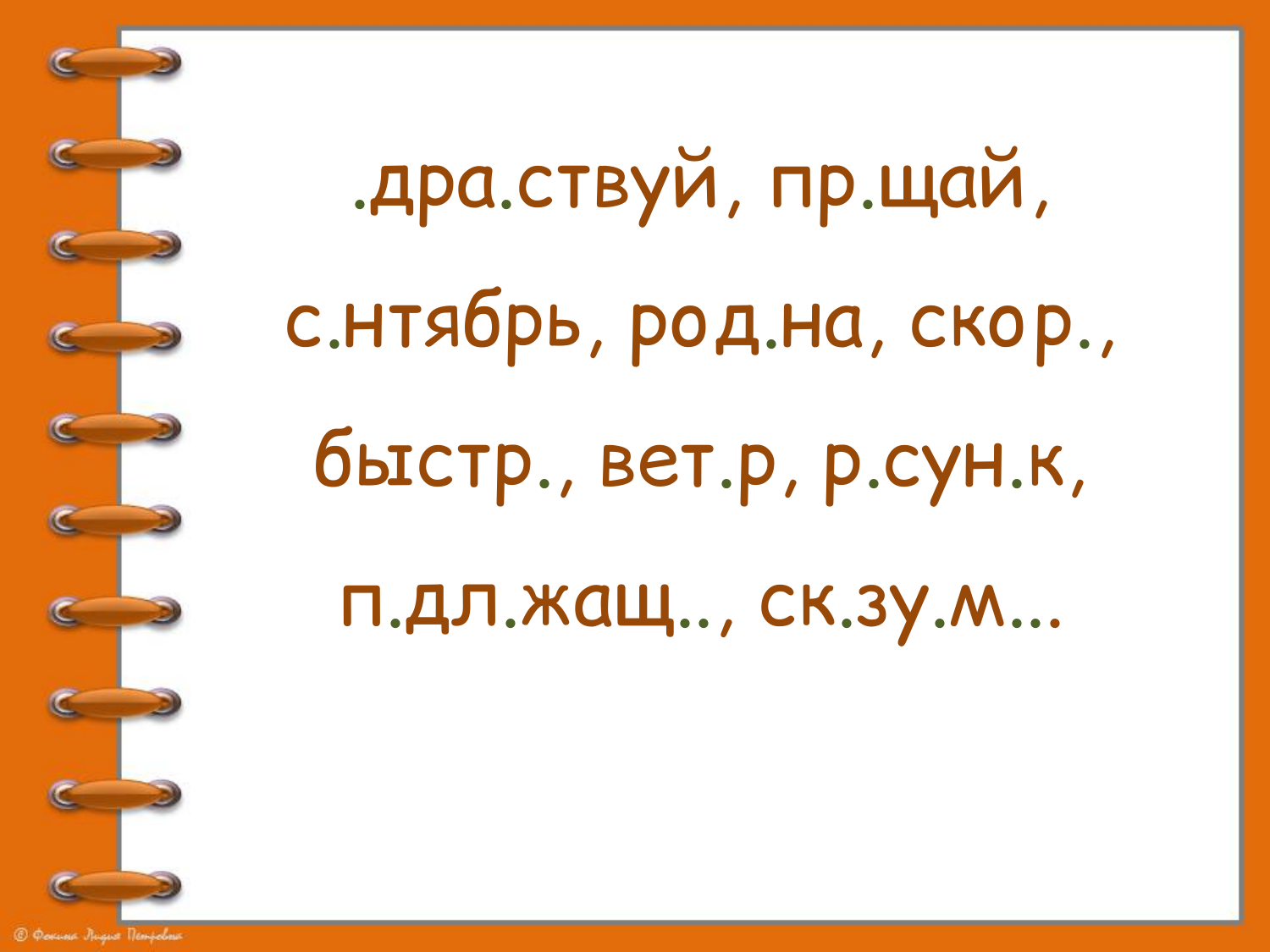

.дра.ствуй, пр.щай, с.нтябрь, род.на, скор., быстр., вет.р, р.сун.к, п.дл.жащ.., ск.зу.м...